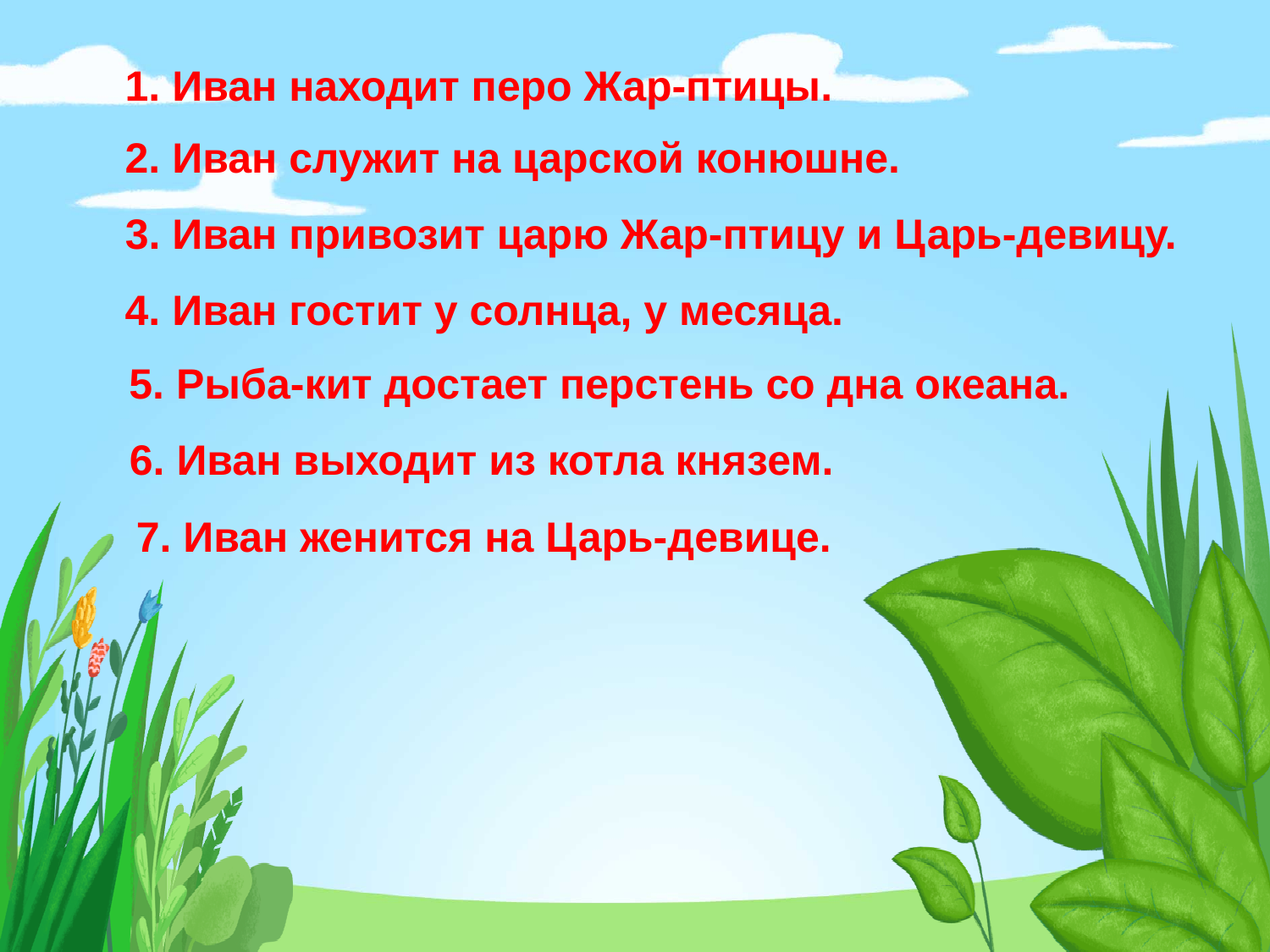

1. Иван находит перо Жар-птицы.
2. Иван служит на царской конюшне.
3. Иван привозит царю Жар-птицу и Царь-девицу.
4. Иван гостит у солнца, у месяца.
5. Рыба-кит достает перстень со дна океана.
6. Иван выходит из котла князем.
7. Иван женится на Царь-девице.